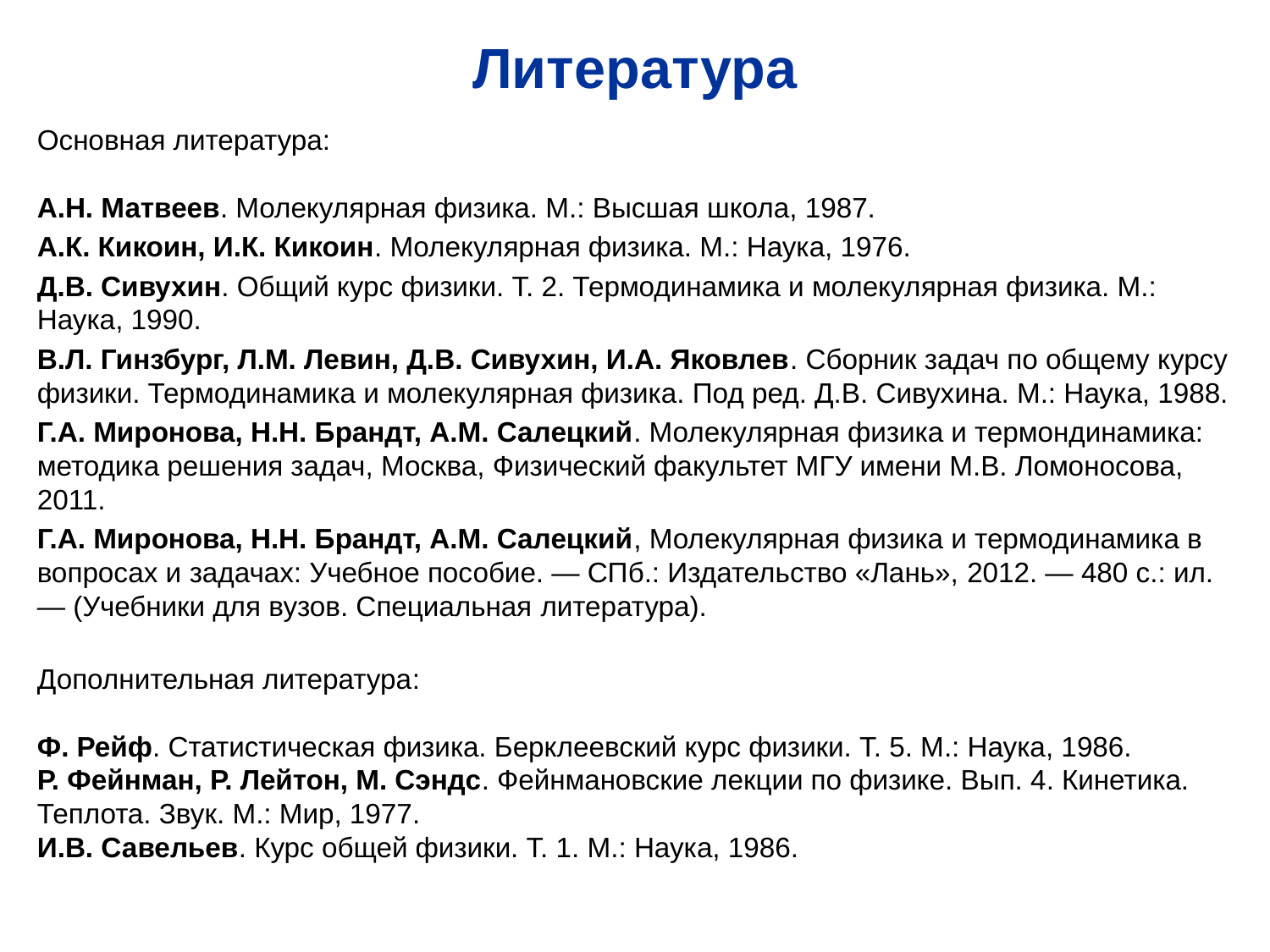

Литература
Основная литература:

А.Н. Матвеев. Молекулярная физика. М.: Высшая школа, 1987.
А.К. Кикоин, И.К. Кикоин. Молекулярная физика. М.: Наука, 1976.
Д.В. Сивухин. Общий курс физики. Т. 2. Термодинамика и молекулярная физика. М.: Наука, 1990.
В.Л. Гинзбург, Л.М. Левин, Д.В. Сивухин, И.А. Яковлев. Сборник задач по общему курсу физики. Термодинамика и молекулярная физика. Под ред. Д.В. Сивухина. М.: Наука, 1988.
Г.А. Миронова, Н.Н. Брандт, А.М. Салецкий. Молекулярная физика и термондинамика: методика решения задач, Москва, Физический факультет МГУ имени М.В. Ломоносова, 2011.
Г.А. Миронова, Н.Н. Брандт, А.М. Салецкий, Молекулярная физика и термодинамика в вопросах и задачах: Учебное пособие. — СПб.: Издательство «Лань», 2012. — 480 с.: ил. — (Учебники для вузов. Специальная литература).

Дополнительная литература:

Ф. Рейф. Статистическая физика. Берклеевский курс физики. Т. 5. М.: Наука, 1986.
Р. Фейнман, Р. Лейтон, М. Сэндс. Фейнмановские лекции по физике. Вып. 4. Кинетика. Теплота. Звук. М.: Мир, 1977.
И.В. Савельев. Курс общей физики. Т. 1. М.: Наука, 1986.